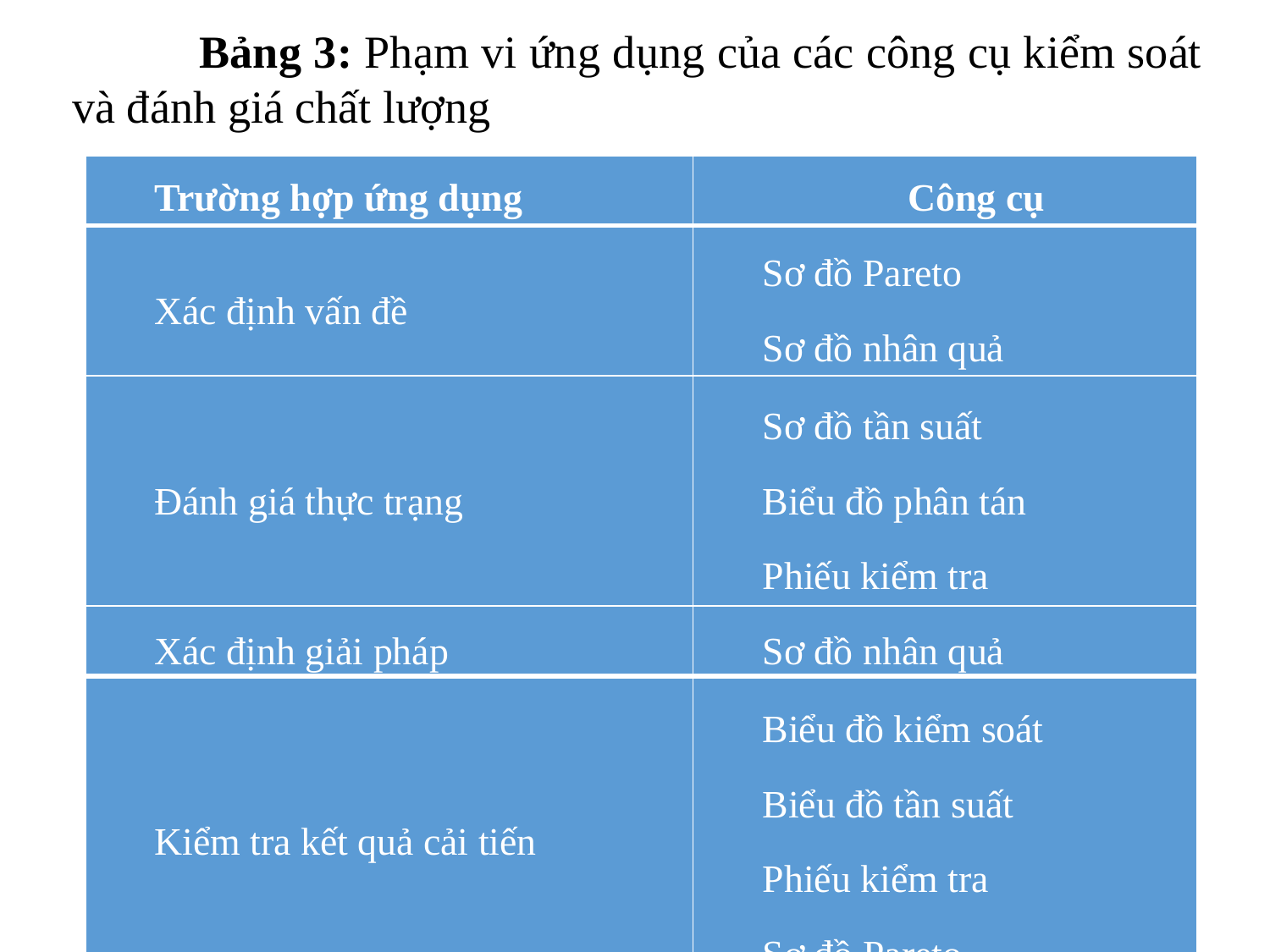

Bảng 3: Phạm vi ứng dụng của các công cụ kiểm soát và đánh giá chất lượng
| Trường hợp ứng dụng | Công cụ |
| --- | --- |
| Xác định vấn đề | Sơ đồ Pareto Sơ đồ nhân quả |
| Đánh giá thực trạng | Sơ đồ tần suất Biểu đồ phân tán Phiếu kiểm tra |
| Xác định giải pháp | Sơ đồ nhân quả |
| Kiểm tra kết quả cải tiến | Biểu đồ kiểm soát Biểu đồ tần suất Phiếu kiểm tra Sơ đồ Pareto |